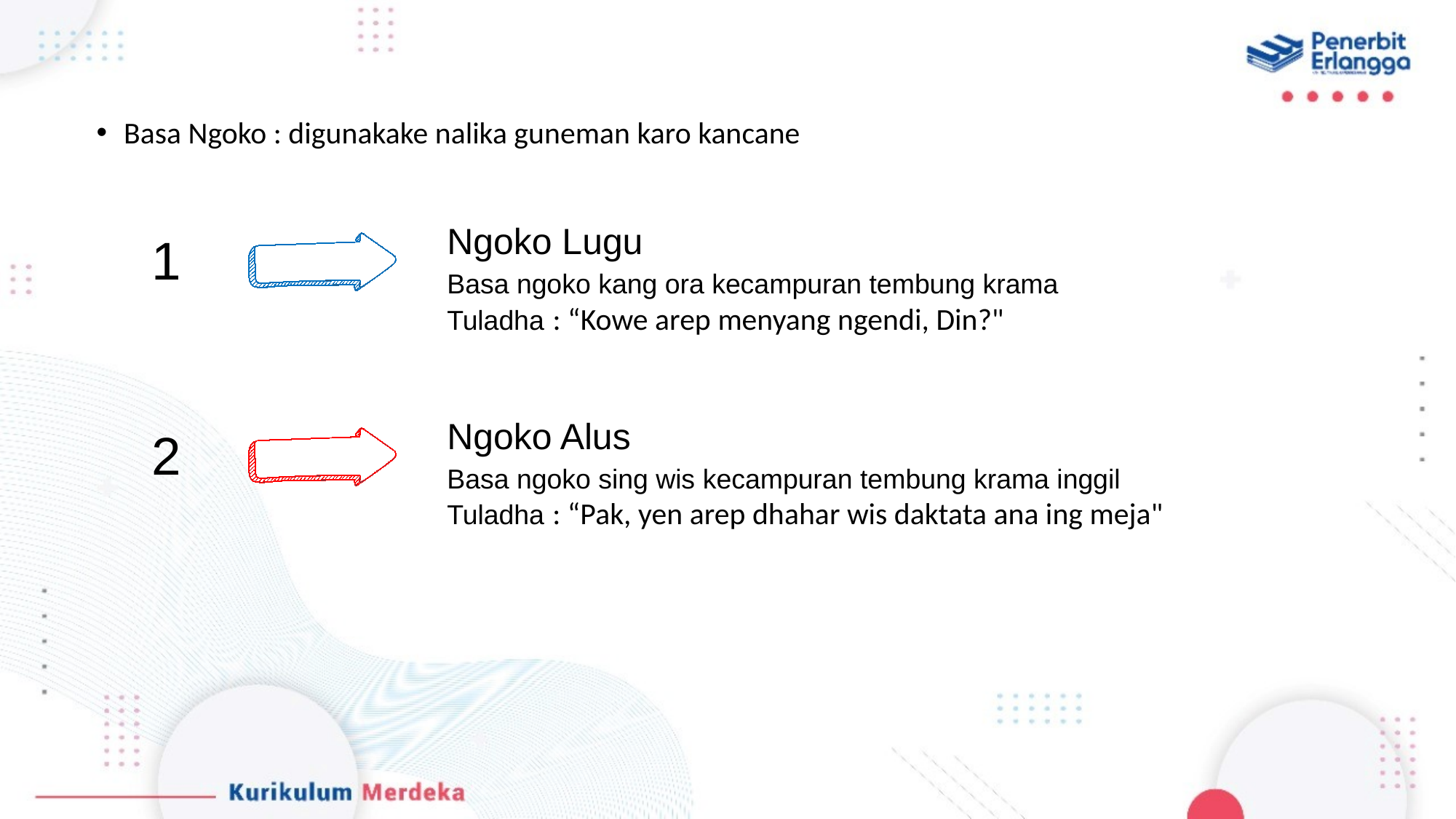

Basa Ngoko : digunakake nalika guneman karo kancane

Ngoko Lugu
1
Basa ngoko kang ora kecampuran tembung krama
Tuladha : “Kowe arep menyang ngendi, Din?"

Ngoko Alus
2
Basa ngoko sing wis kecampuran tembung krama inggil
Tuladha : “Pak, yen arep dhahar wis daktata ana ing meja"